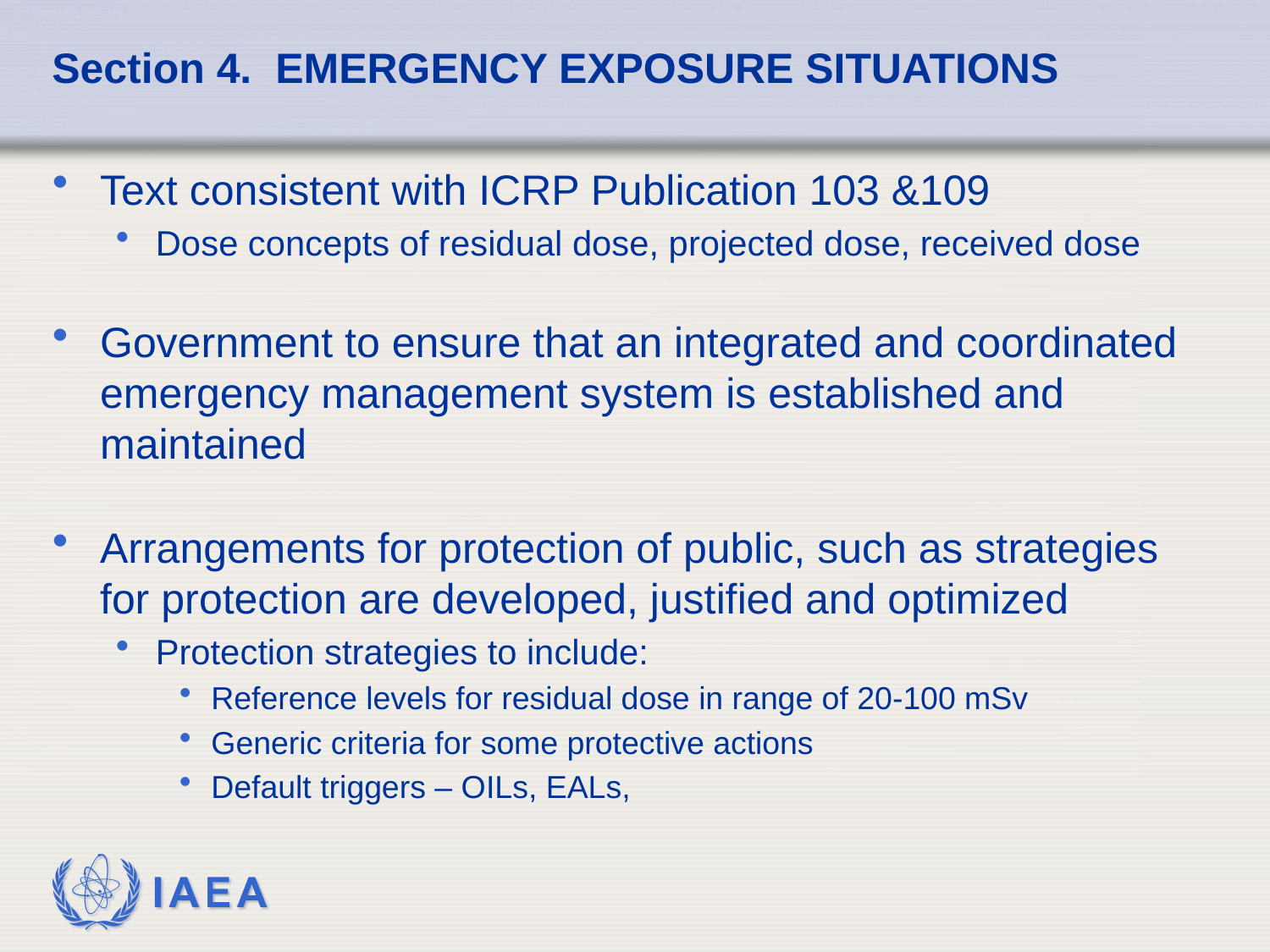

Section 4.  EMERGENCY EXPOSURE SITUATIONS
Text consistent with ICRP Publication 103 &109
Dose concepts of residual dose, projected dose, received dose

Government to ensure that an integrated and coordinated emergency management system is established and maintained

Arrangements for protection of public, such as strategies for protection are developed, justified and optimized
Protection strategies to include:
Reference levels for residual dose in range of 20-100 mSv
Generic criteria for some protective actions
Default triggers – OILs, EALs,